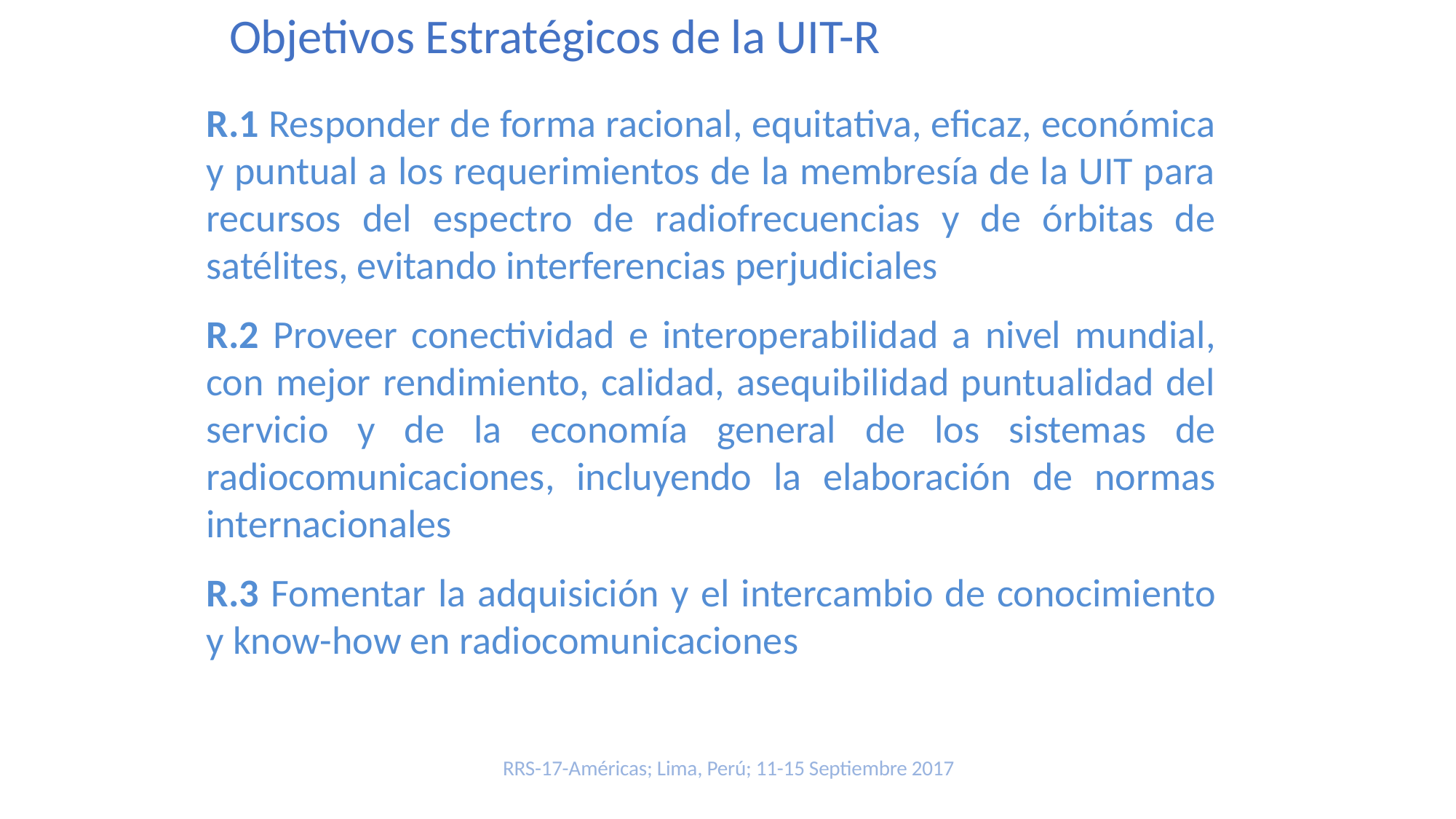

Objetivos Estratégicos de la UIT-R

R.1 Responder de forma racional, equitativa, eficaz, económica y puntual a los requerimientos de la membresía de la UIT para recursos del espectro de radiofrecuencias y de órbitas de satélites, evitando interferencias perjudiciales

R.2 Proveer conectividad e interoperabilidad a nivel mundial, con mejor rendimiento, calidad, asequibilidad puntualidad del servicio y de la economía general de los sistemas de radiocomunicaciones, incluyendo la elaboración de normas internacionales

R.3 Fomentar la adquisición y el intercambio de conocimiento y know-how en radiocomunicaciones
RRS-17-Américas; Lima, Perú; 11-15 Septiembre 2017